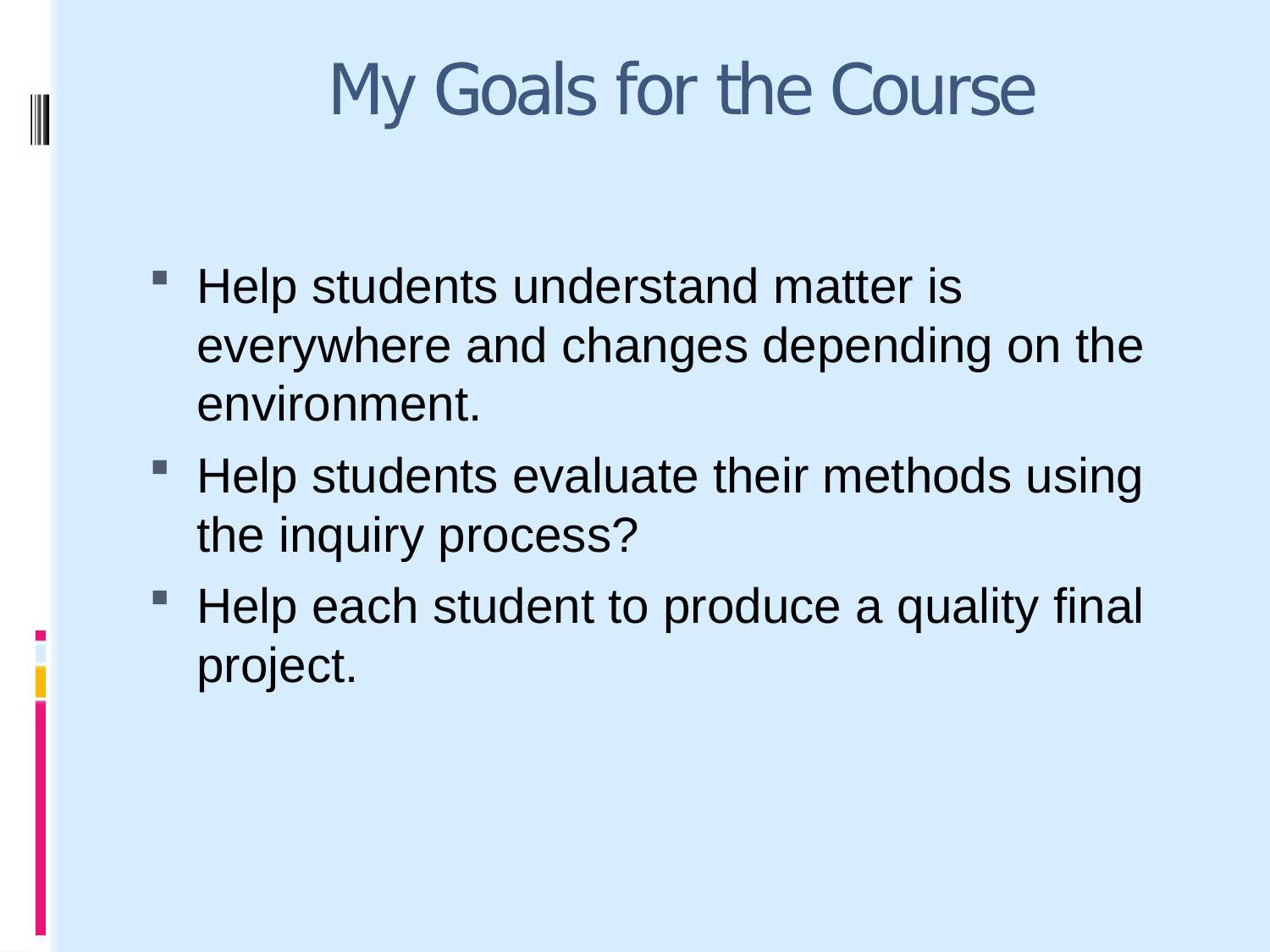

# My Goals for the Course
Help students understand matter is everywhere and changes depending on the environment.
Help students evaluate their methods using the inquiry process?
Help each student to produce a quality final project.